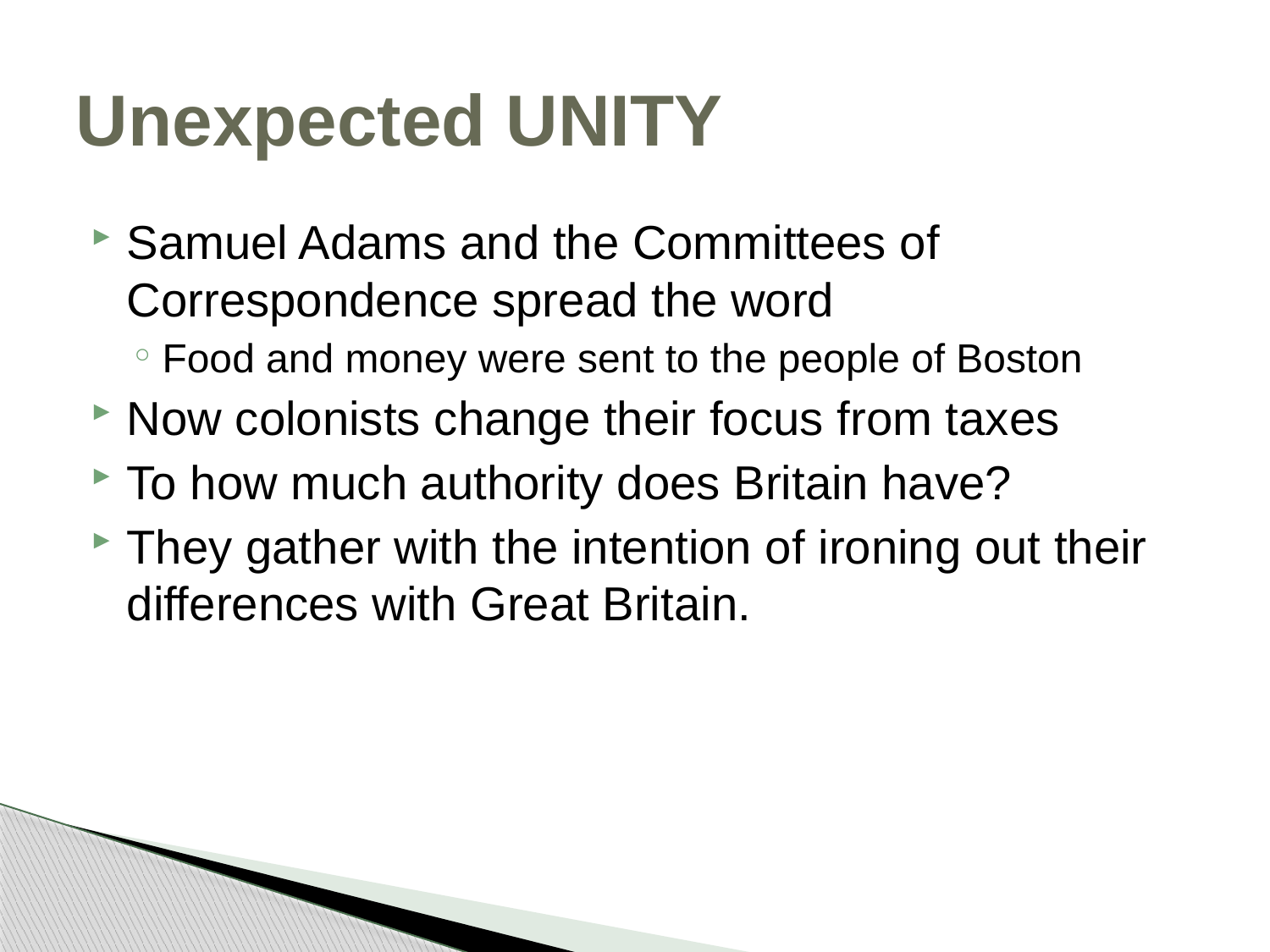

# Unexpected UNITY
Samuel Adams and the Committees of Correspondence spread the word
Food and money were sent to the people of Boston
Now colonists change their focus from taxes
To how much authority does Britain have?
They gather with the intention of ironing out their differences with Great Britain.